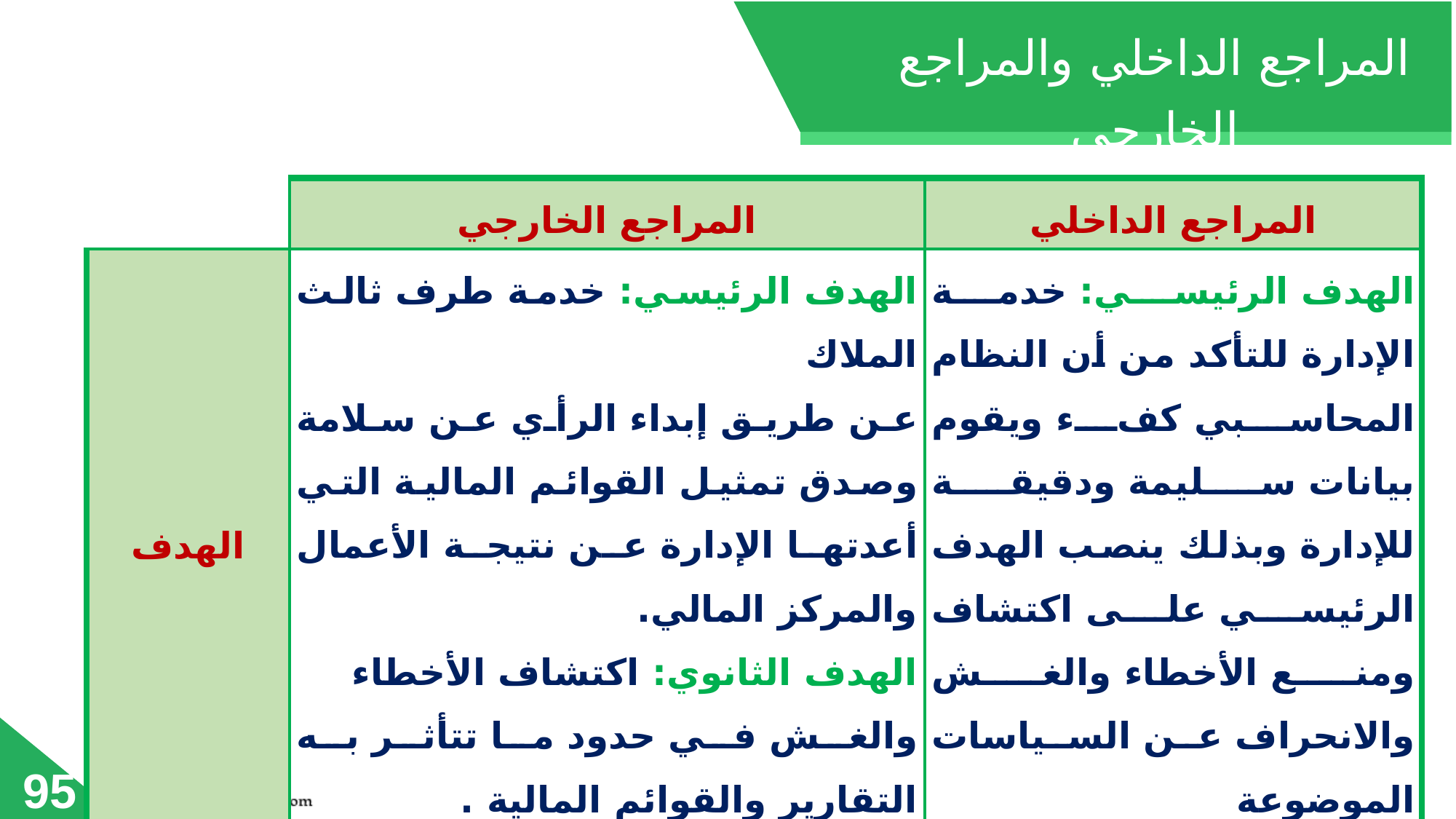

المراجع الداخلي والمراجع الخارجي
|  | المراجع الخارجي | المراجع الداخلي |
| --- | --- | --- |
| الهدف | الهدف الرئيسي: خدمة طرف ثالث الملاك عن طريق إبداء الرأي عن سلامة وصدق تمثيل القوائم المالية التي أعدتها الإدارة عن نتيجة الأعمال والمركز المالي. الهدف الثانوي: اكتشاف الأخطاء والغش في حدود ما تتأثر به التقارير والقوائم المالية . | الهدف الرئيسي: خدمة الإدارة للتأكد من أن النظام المحاسبي كفء ويقوم بيانات سليمة ودقيقة للإدارة وبذلك ينصب الهدف الرئيسي على اكتشاف ومنع الأخطاء والغش والانحراف عن السياسات الموضوعة |
| نوعية من يقوم بالمراجعة | شخص مهني مستقل من خارج المشروع يعين بواسطة الملاك . | موظف من داخل المشروع يعين بواسطة الإدارة. |
95